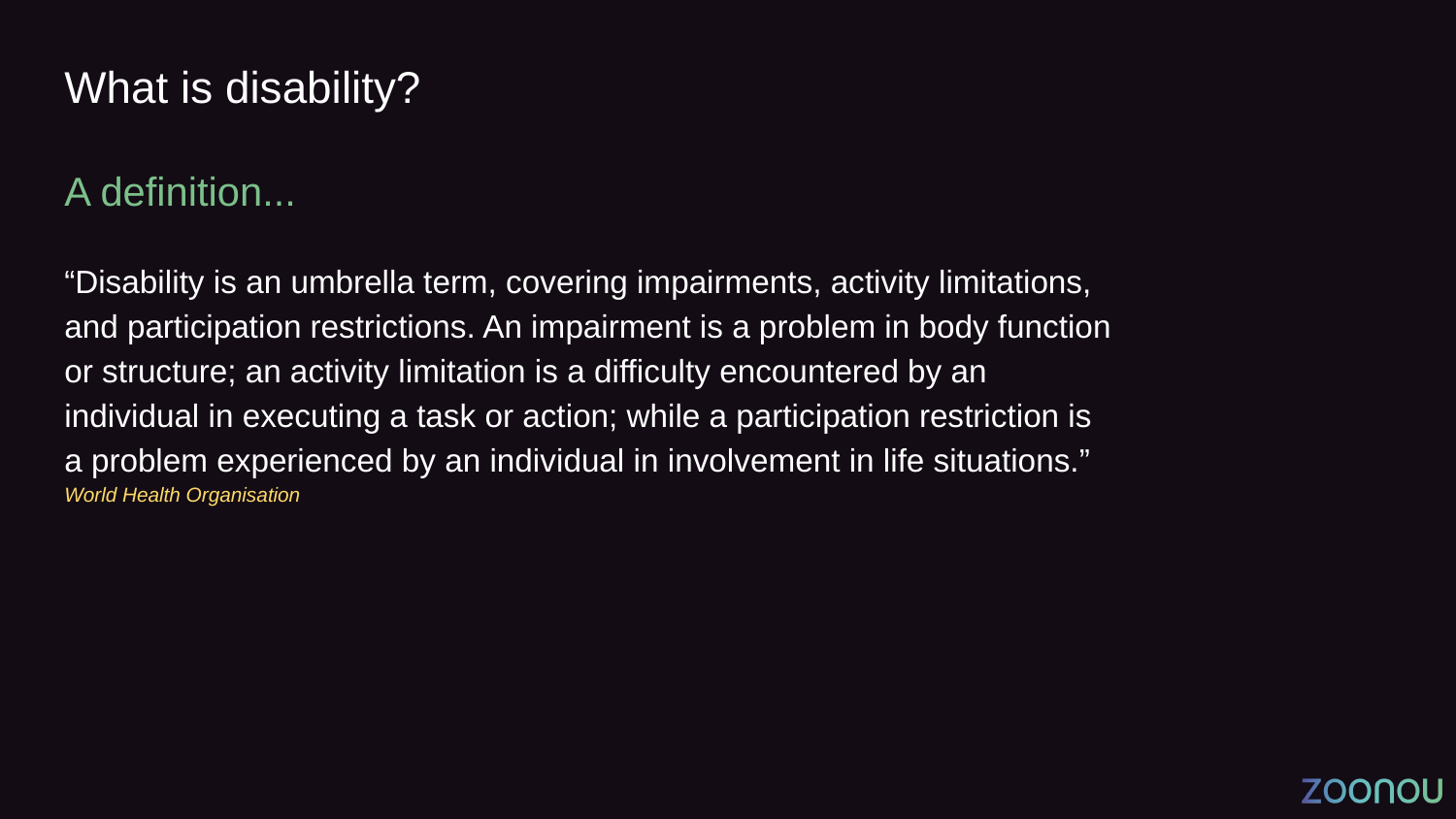

# What is disability?
A definition...
“Disability is an umbrella term, covering impairments, activity limitations, and participation restrictions. An impairment is a problem in body function or structure; an activity limitation is a difficulty encountered by an individual in executing a task or action; while a participation restriction is a problem experienced by an individual in involvement in life situations.”
World Health Organisation